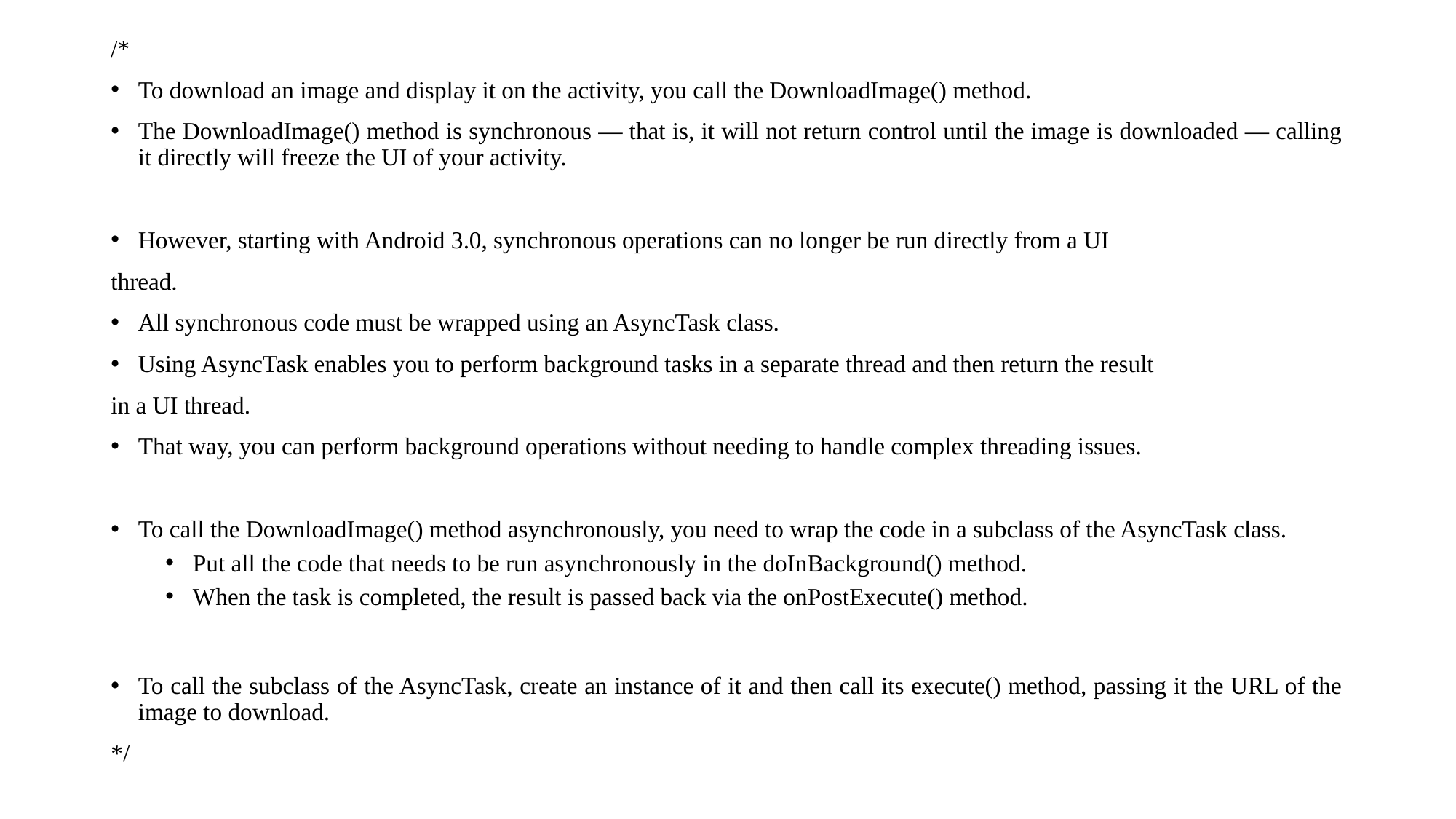

/*
To download an image and display it on the activity, you call the DownloadImage() method.
The DownloadImage() method is synchronous — that is, it will not return control until the image is downloaded — calling it directly will freeze the UI of your activity.

However, starting with Android 3.0, synchronous operations can no longer be run directly from a UI
thread.
All synchronous code must be wrapped using an AsyncTask class.
Using AsyncTask enables you to perform background tasks in a separate thread and then return the result
in a UI thread.
That way, you can perform background operations without needing to handle complex threading issues.

To call the DownloadImage() method asynchronously, you need to wrap the code in a subclass of the AsyncTask class.
Put all the code that needs to be run asynchronously in the doInBackground() method.
When the task is completed, the result is passed back via the onPostExecute() method.

To call the subclass of the AsyncTask, create an instance of it and then call its execute() method, passing it the URL of the image to download.
*/